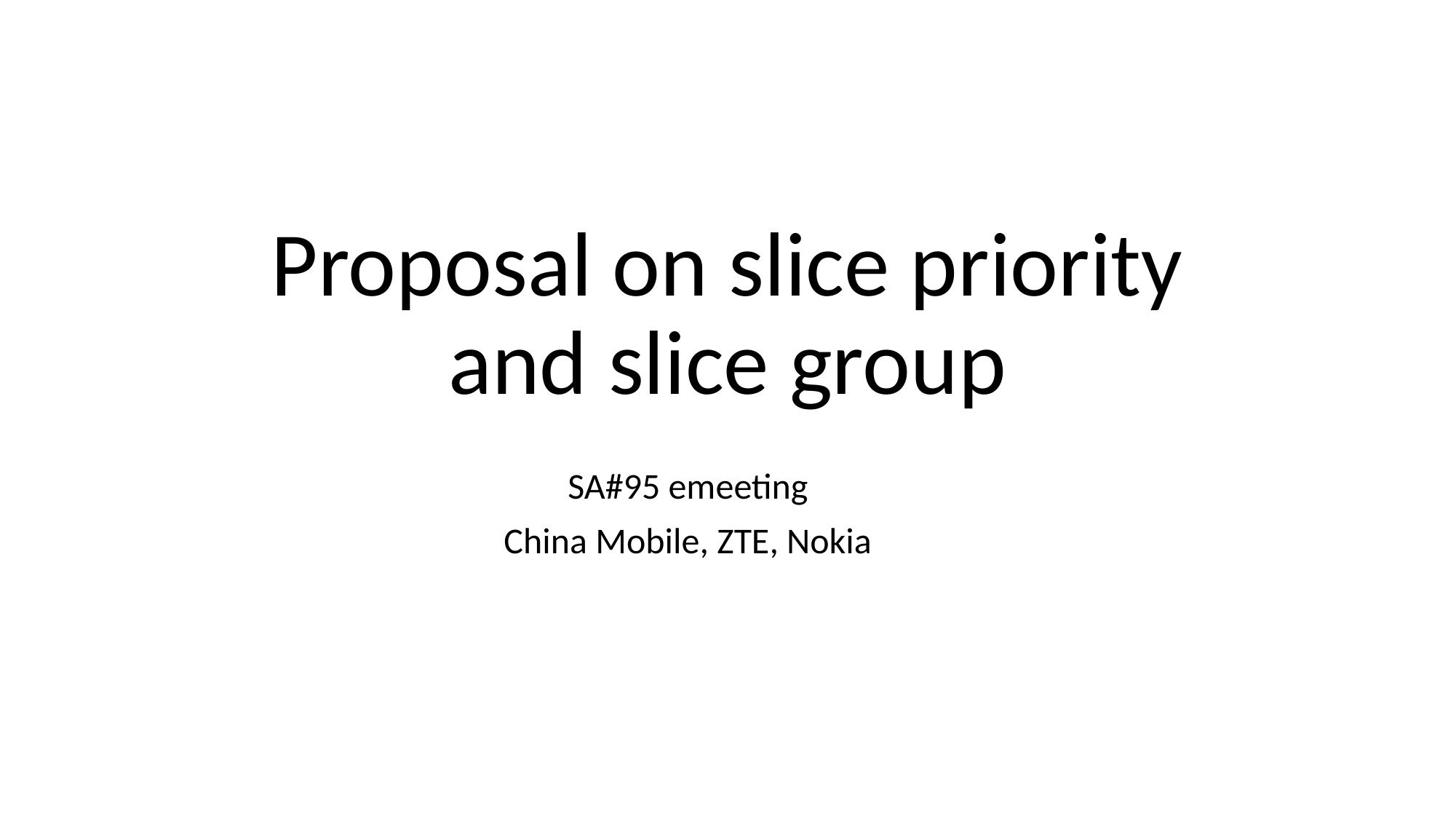

# Proposal on slice priority and slice group
SA#95 emeeting
China Mobile, ZTE, Nokia